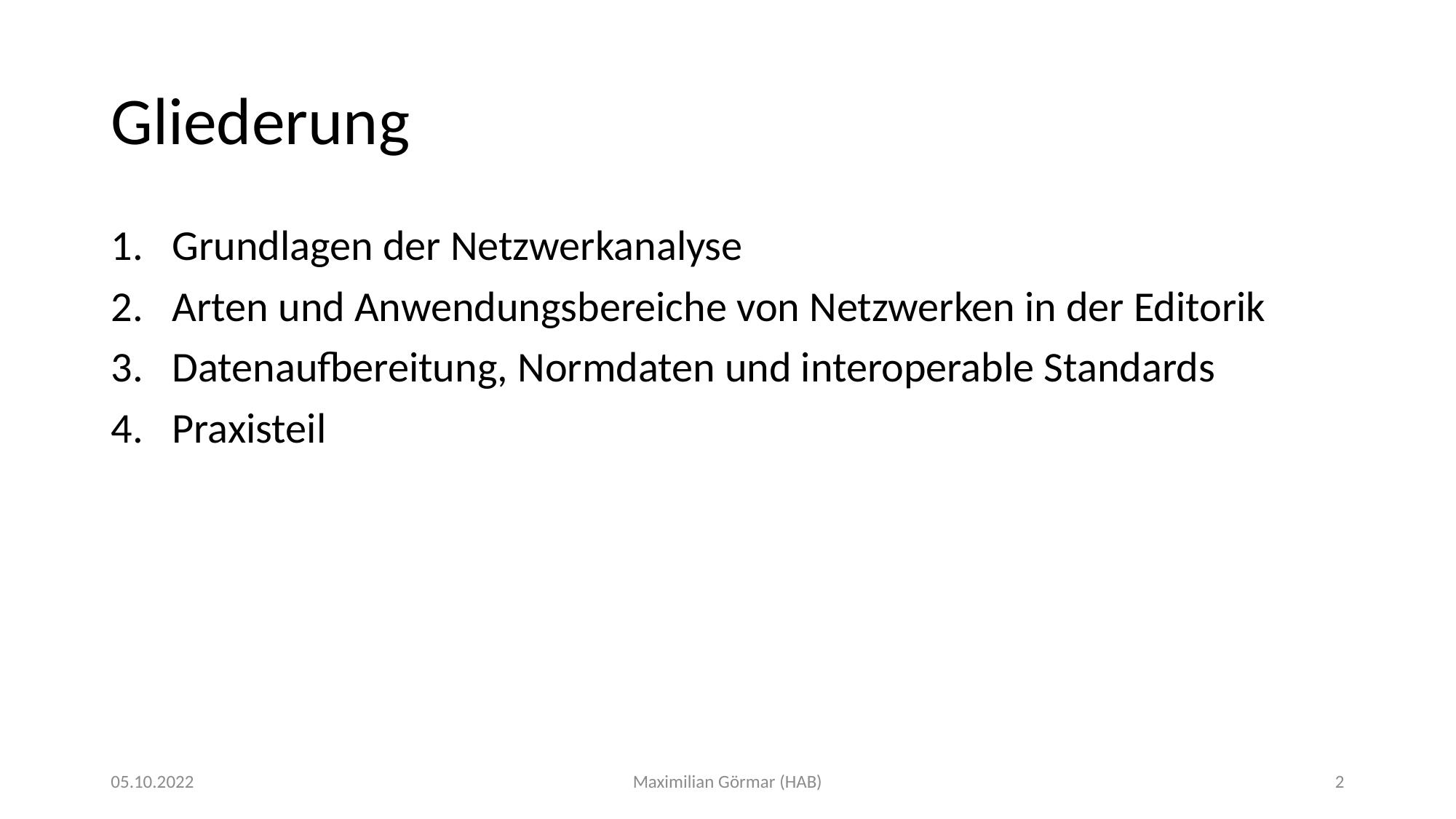

# Gliederung
Grundlagen der Netzwerkanalyse
Arten und Anwendungsbereiche von Netzwerken in der Editorik
Datenaufbereitung, Normdaten und interoperable Standards
Praxisteil
05.10.2022
Maximilian Görmar (HAB)
2